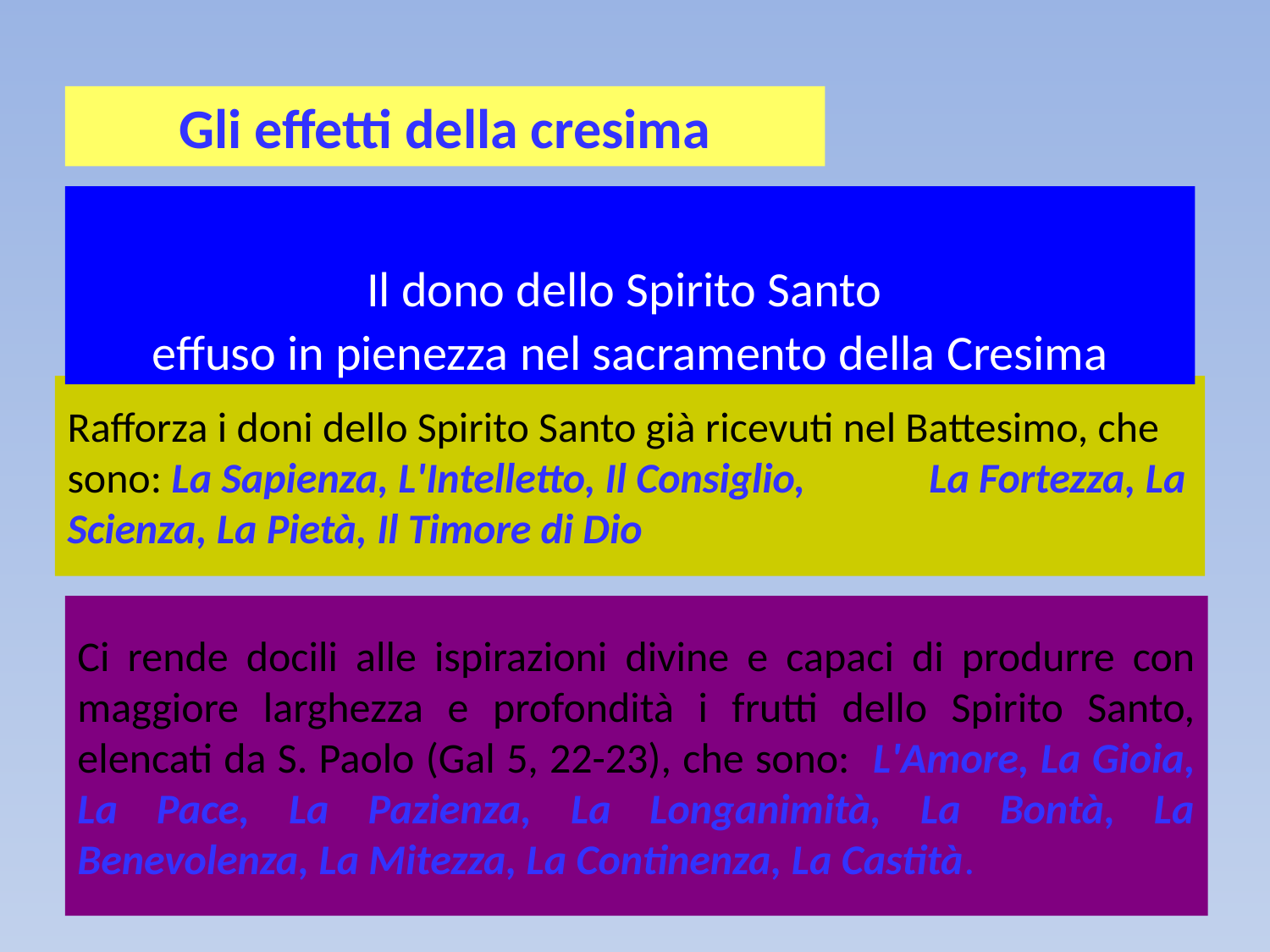

# Gli effetti della cresima

Il dono dello Spirito Santo
effuso in pienezza nel sacramento della Cresima
Rafforza i doni dello Spirito Santo già ricevuti nel Battesimo, che sono: La Sapienza, L'Intelletto, Il Consiglio,             La Fortezza, La Scienza, La Pietà, Il Timore di Dio
Ci rende docili alle ispirazioni divine e capaci di produrre con maggiore larghezza e profondità i frutti dello Spirito Santo, elencati da S. Paolo (Gal 5, 22-23), che sono:  L'Amore, La Gioia, La Pace, La Pazienza, La Longanimità, La Bontà, La Benevolenza, La Mitezza, La Continenza, La Castità.